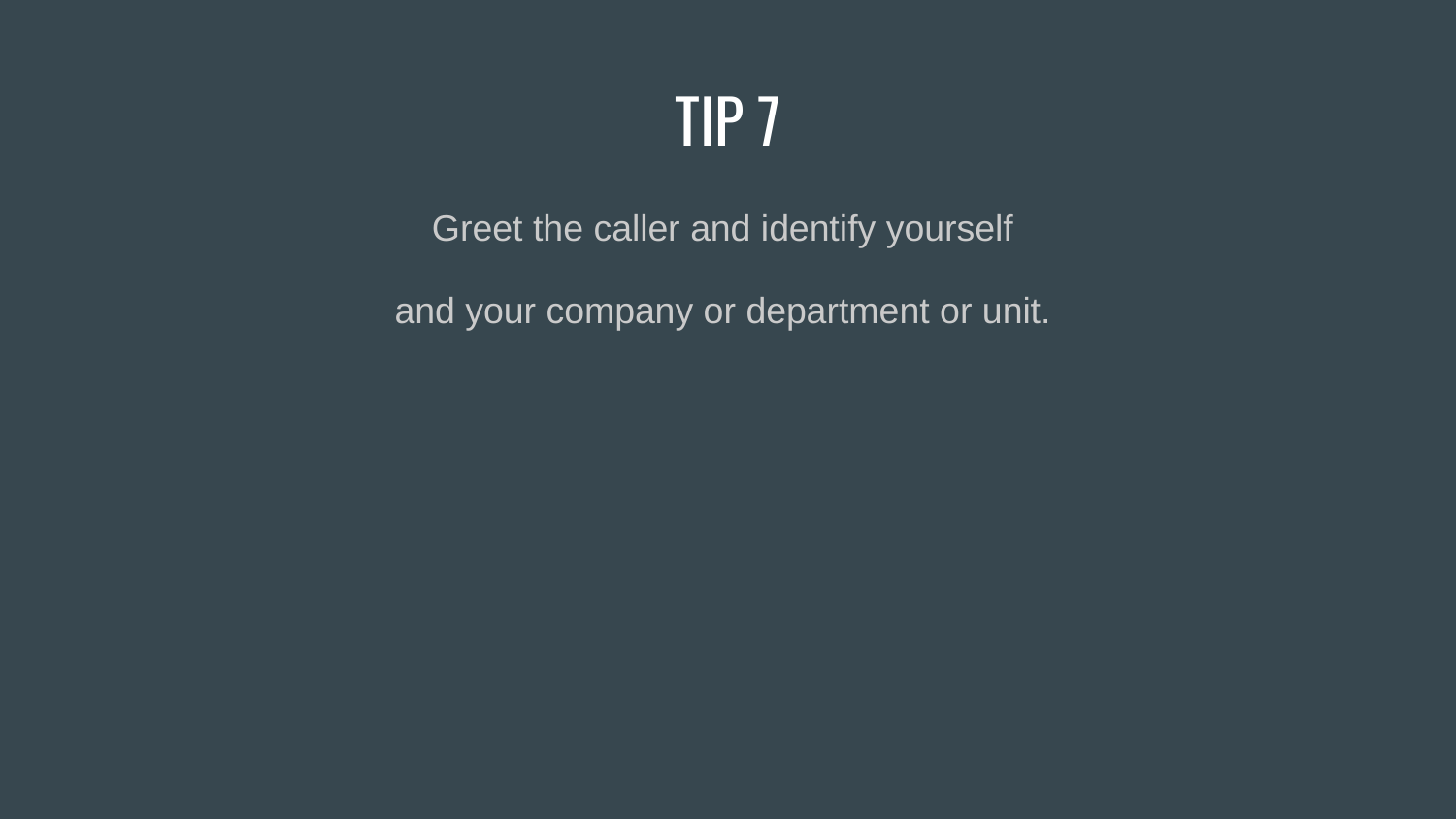

# TIP 7
Greet the caller and identify yourself
and your company or department or unit.